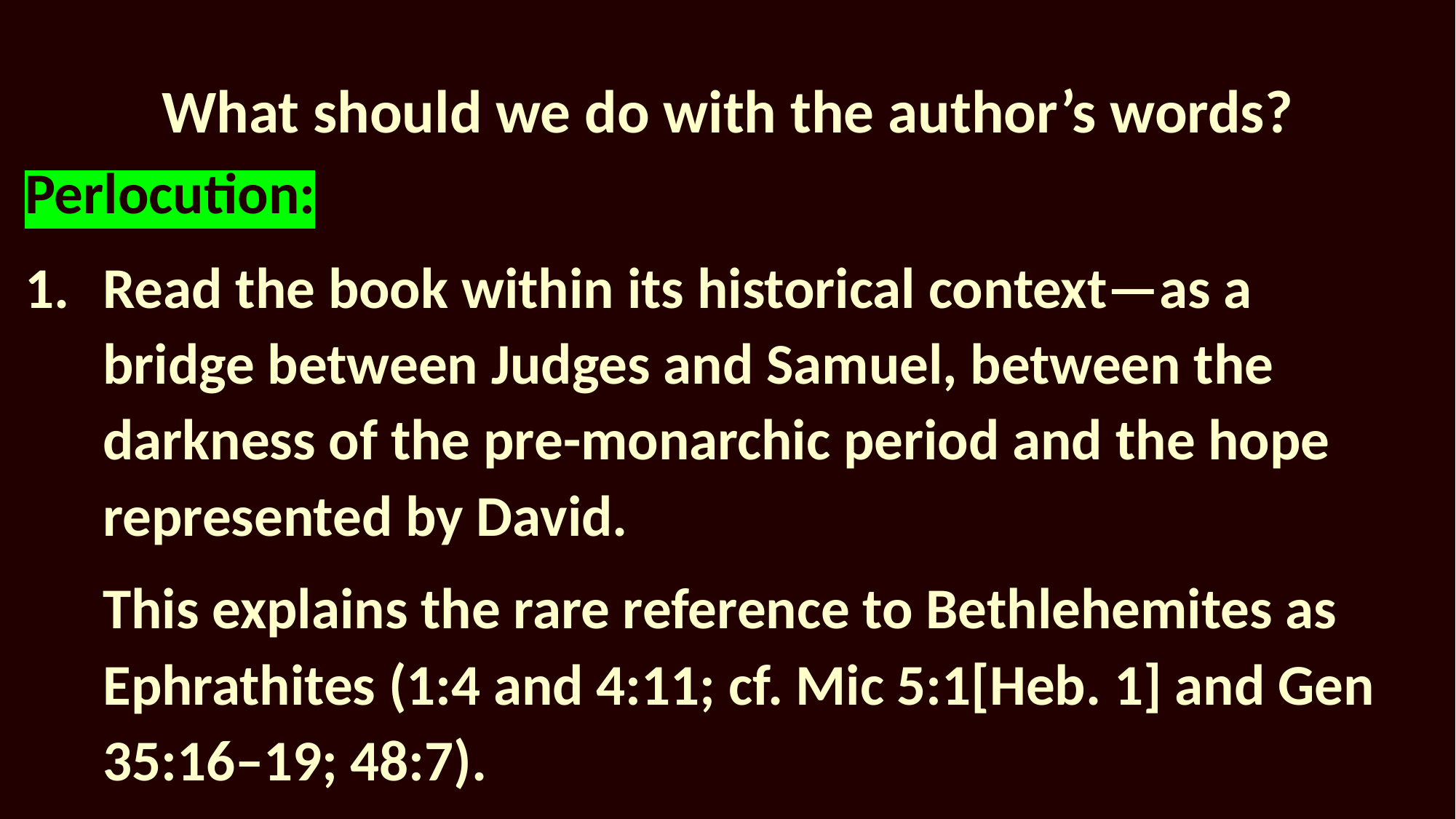

# What should we do with the author’s words?
Perlocution:
1.	Read the book within its historical context—as a bridge between Judges and Samuel, between the darkness of the pre-monarchic period and the hope represented by David.
	This explains the rare reference to Bethlehemites as Ephrathites (1:4 and 4:11; cf. Mic 5:1[Heb. 1] and Gen 35:16–19; 48:7).